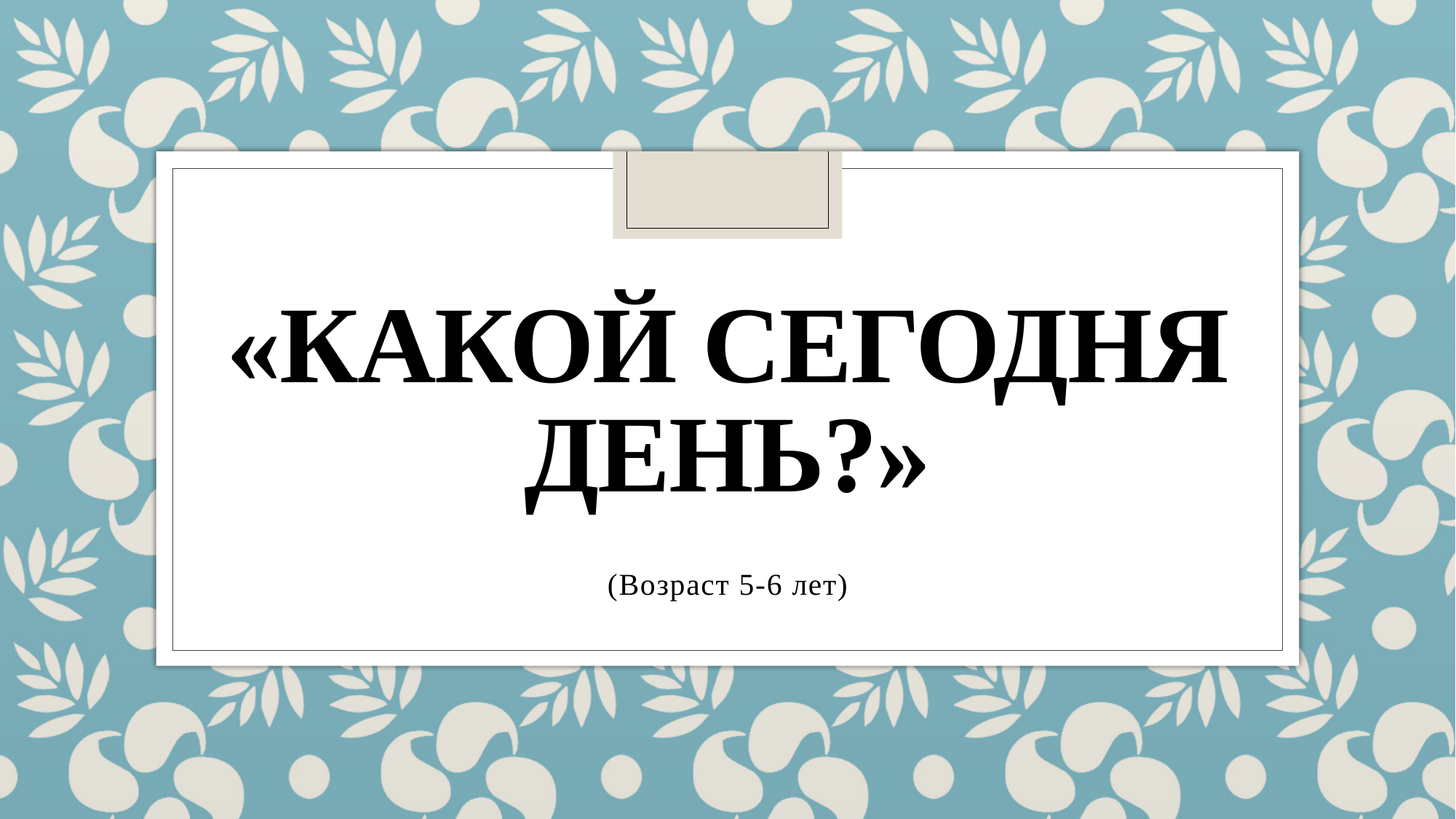

# «Какой сегодня день?»
(Возраст 5-6 лет)